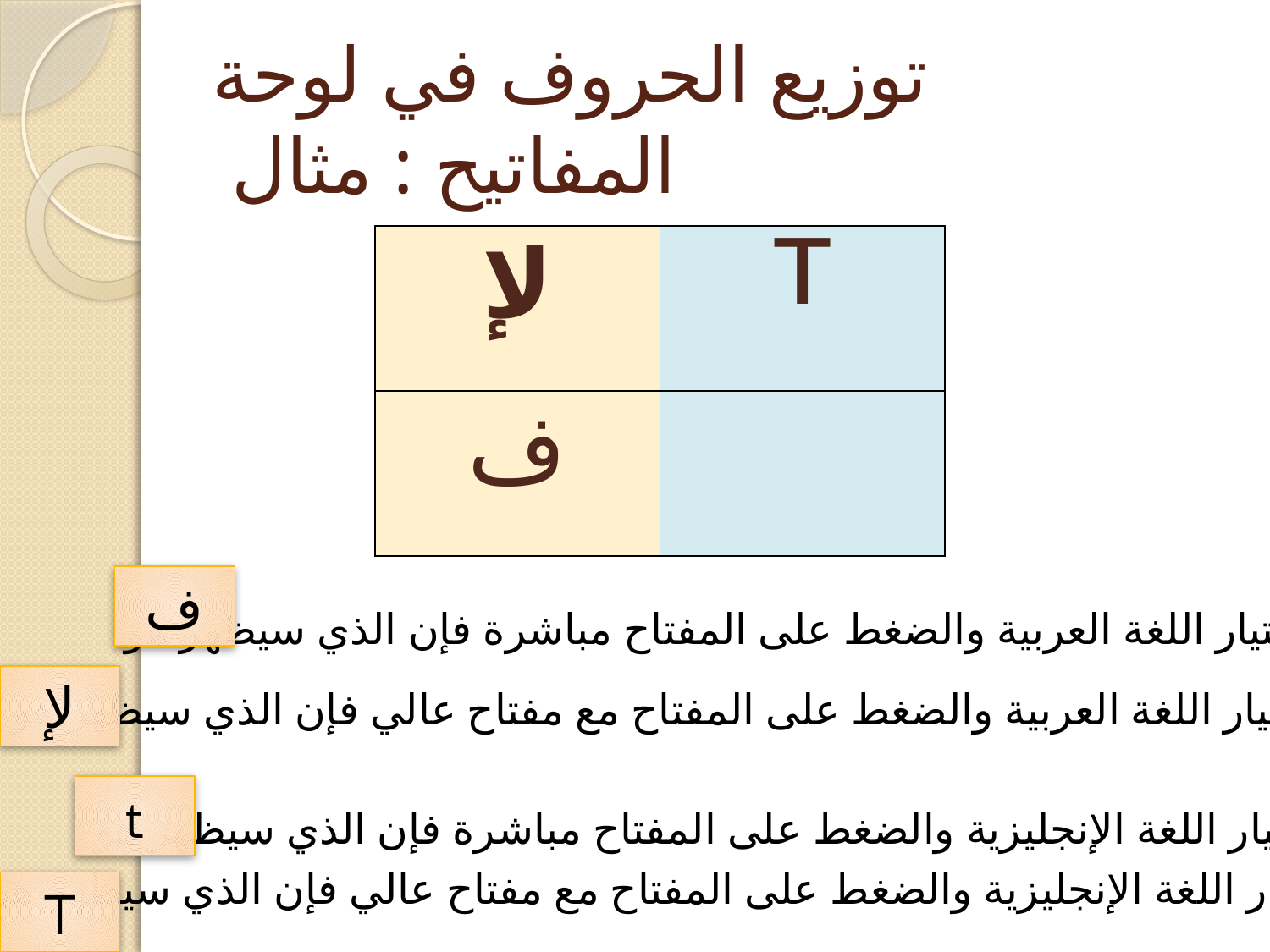

# توزيع الحروف في لوحة المفاتيح : مثال
| لإ | T |
| --- | --- |
| ف |  |
ف
عند اختيار اللغة العربية والضغط على المفتاح مباشرة فإن الذي سيظهر هو
لإ
عند اختيار اللغة العربية والضغط على المفتاح مع مفتاح عالي فإن الذي سيظهر هو
t
عند اختيار اللغة الإنجليزية والضغط على المفتاح مباشرة فإن الذي سيظهر هو
عند اختيار اللغة الإنجليزية والضغط على المفتاح مع مفتاح عالي فإن الذي سيظهر هو
T